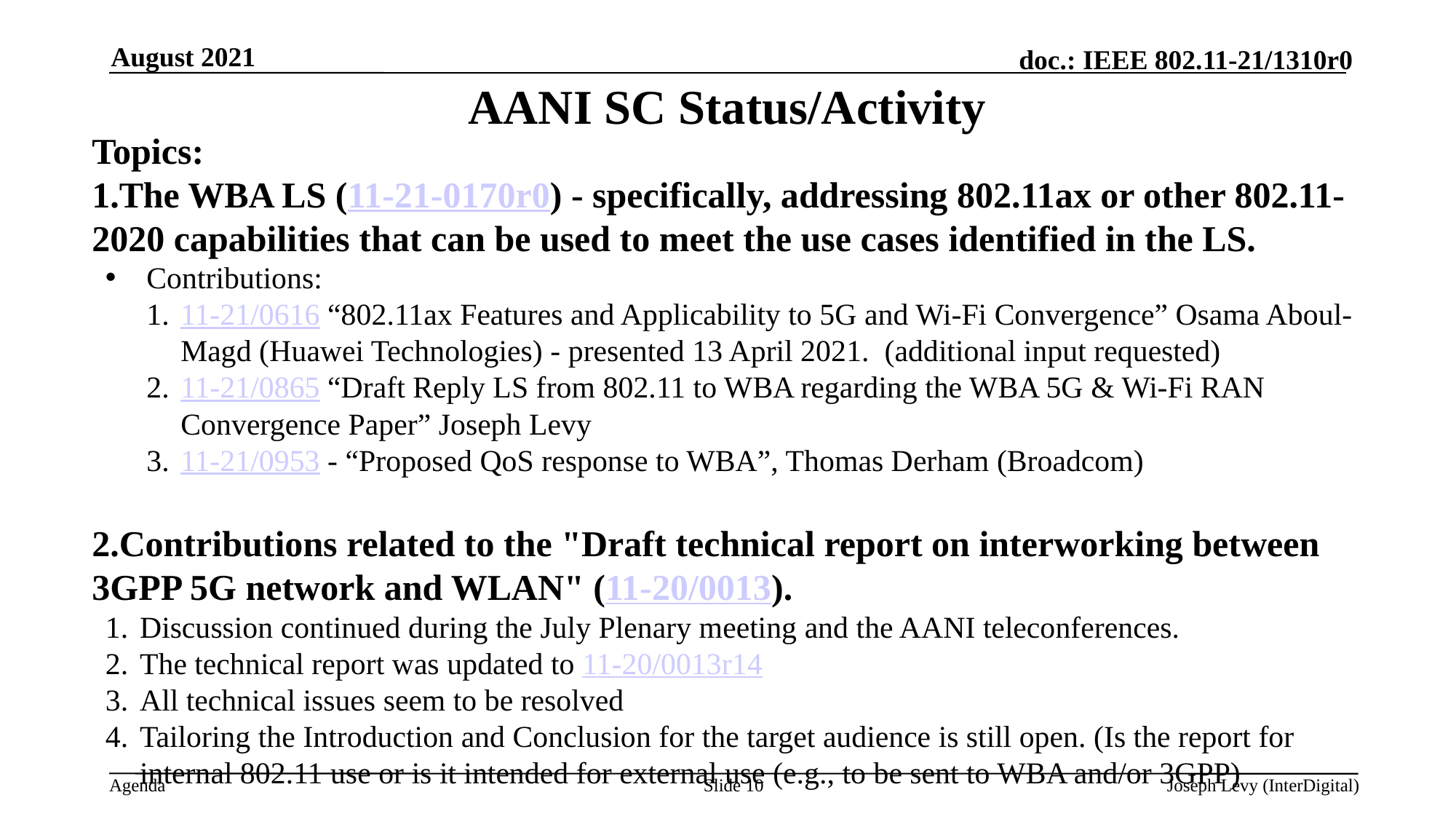

August 2021
# AANI SC Status/Activity
Topics:
The WBA LS (11-21-0170r0) - specifically, addressing 802.11ax or other 802.11-2020 capabilities that can be used to meet the use cases identified in the LS.
Contributions:
11-21/0616 “802.11ax Features and Applicability to 5G and Wi-Fi Convergence” Osama Aboul-Magd (Huawei Technologies) - presented 13 April 2021.  (additional input requested)
11-21/0865 “Draft Reply LS from 802.11 to WBA regarding the WBA 5G & Wi-Fi RAN Convergence Paper” Joseph Levy
11-21/0953 - “Proposed QoS response to WBA”, Thomas Derham (Broadcom)

Contributions related to the "Draft technical report on interworking between 3GPP 5G network and WLAN" (11-20/0013).
Discussion continued during the July Plenary meeting and the AANI teleconferences.
The technical report was updated to 11-20/0013r14
All technical issues seem to be resolved
Tailoring the Introduction and Conclusion for the target audience is still open. (Is the report for internal 802.11 use or is it intended for external use (e.g., to be sent to WBA and/or 3GPP)
Slide 10
Joseph Levy (InterDigital)